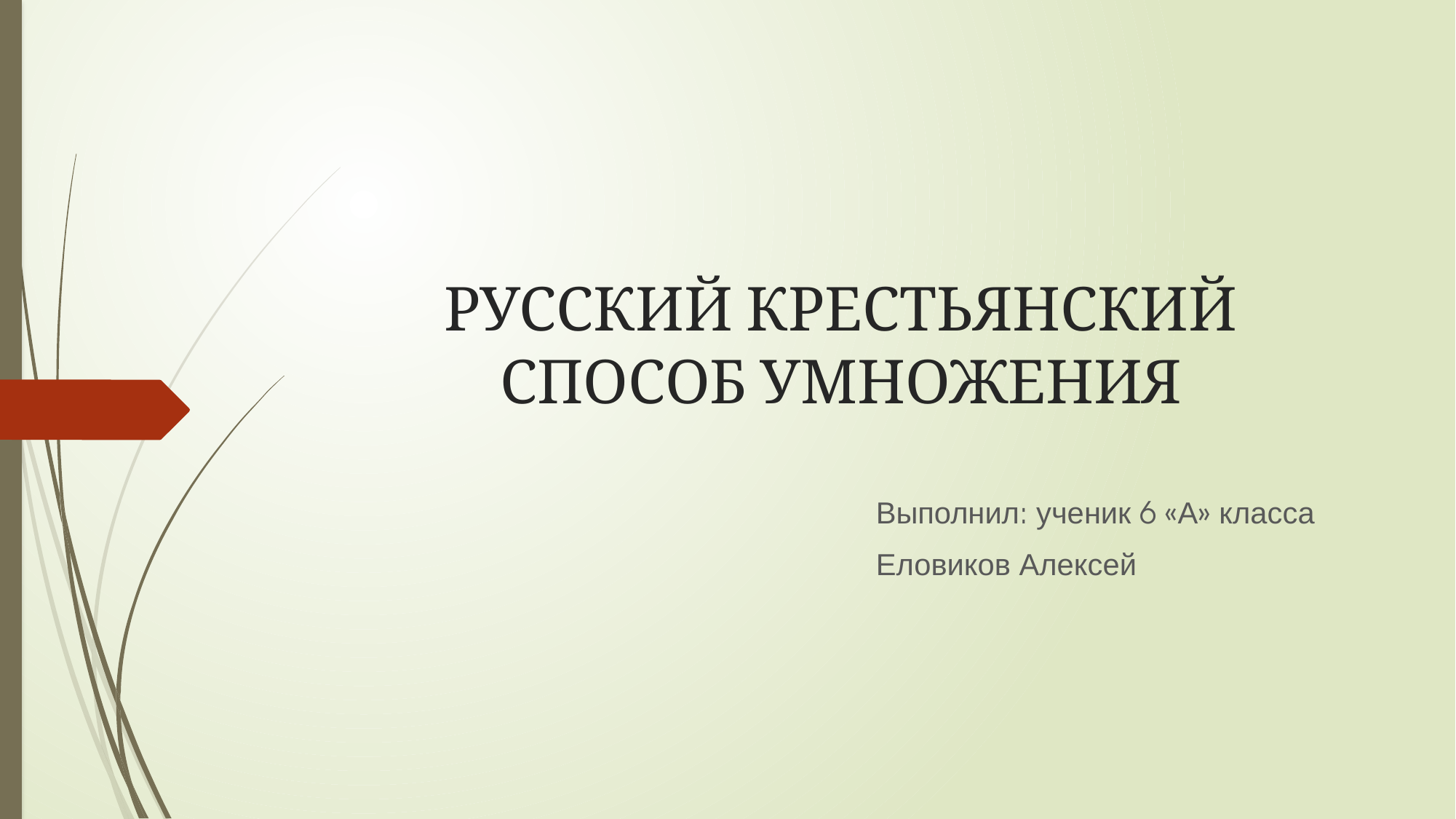

# РУССКИЙ КРЕСТЬЯНСКИЙ СПОСОБ УМНОЖЕНИЯ
Выполнил: ученик 6 «А» класса
Еловиков Алексей